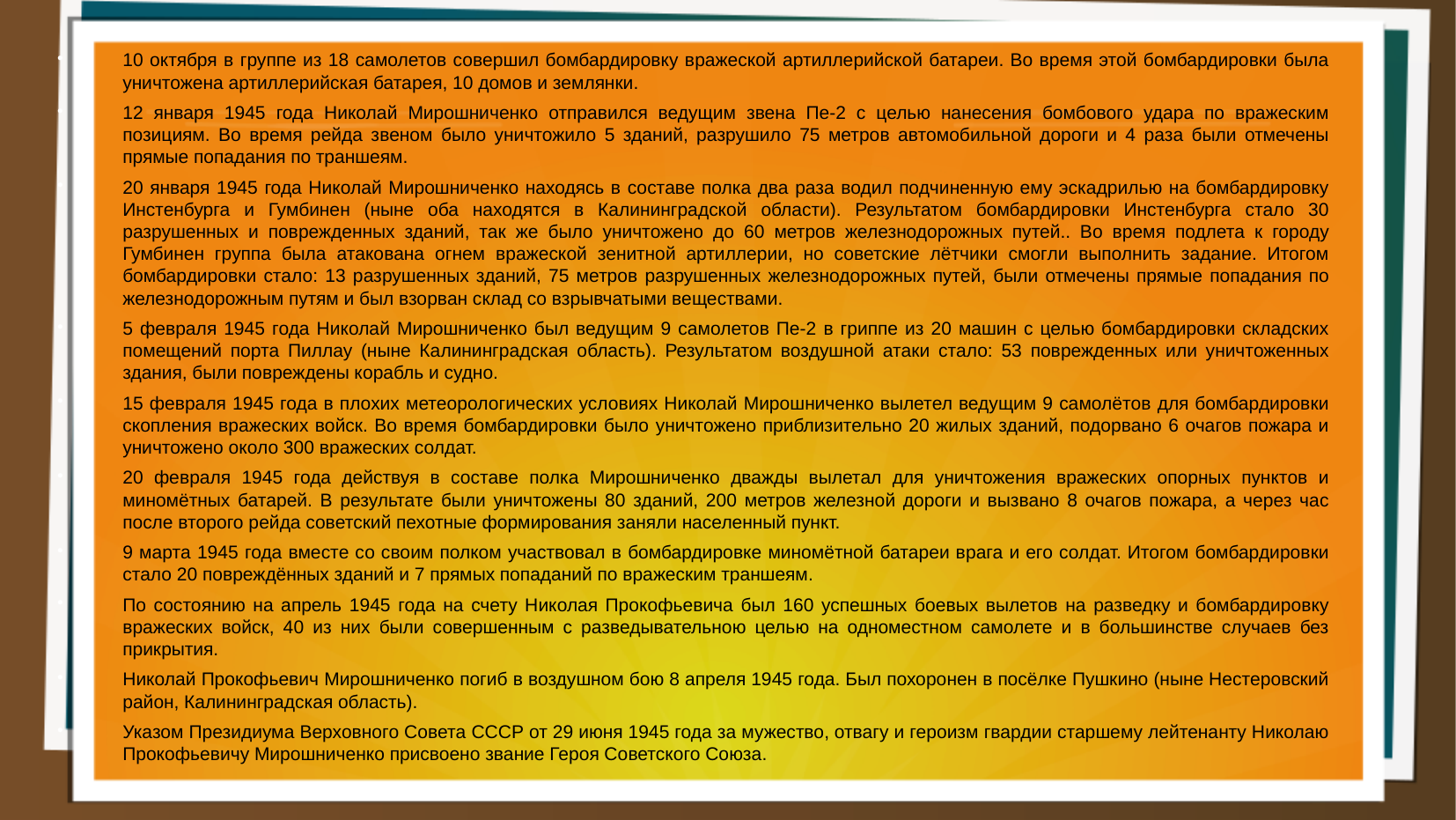

10 октября в группе из 18 самолетов совершил бомбардировку вражеской артиллерийской батареи. Во время этой бомбардировки была уничтожена артиллерийская батарея, 10 домов и землянки.
12 января 1945 года Николай Мирошниченко отправился ведущим звена Пе-2 с целью нанесения бомбового удара по вражеским позициям. Во время рейда звеном было уничтожило 5 зданий, разрушило 75 метров автомобильной дороги и 4 раза были отмечены прямые попадания по траншеям.
20 января 1945 года Николай Мирошниченко находясь в составе полка два раза водил подчиненную ему эскадрилью на бомбардировку Инстенбурга и Гумбинен (ныне оба находятся в Калининградской области). Результатом бомбардировки Инстенбурга стало 30 разрушенных и поврежденных зданий, так же было уничтожено до 60 метров железнодорожных путей.. Во время подлета к городу Гумбинен группа была атакована огнем вражеской зенитной артиллерии, но советские лётчики смогли выполнить задание. Итогом бомбардировки стало: 13 разрушенных зданий, 75 метров разрушенных железнодорожных путей, были отмечены прямые попадания по железнодорожным путям и был взорван склад со взрывчатыми веществами.
5 февраля 1945 года Николай Мирошниченко был ведущим 9 самолетов Пе-2 в гриппе из 20 машин с целью бомбардировки складских помещений порта Пиллау (ныне Калининградская область). Результатом воздушной атаки стало: 53 поврежденных или уничтоженных здания, были повреждены корабль и судно.
15 февраля 1945 года в плохих метеорологических условиях Николай Мирошниченко вылетел ведущим 9 самолётов для бомбардировки скопления вражеских войск. Во время бомбардировки было уничтожено приблизительно 20 жилых зданий, подорвано 6 очагов пожара и уничтожено около 300 вражеских солдат.
20 февраля 1945 года действуя в составе полка Мирошниченко дважды вылетал для уничтожения вражеских опорных пунктов и миномётных батарей. В результате были уничтожены 80 зданий, 200 метров железной дороги и вызвано 8 очагов пожара, а через час после второго рейда советский пехотные формирования заняли населенный пункт.
9 марта 1945 года вместе со своим полком участвовал в бомбардировке миномётной батареи врага и его солдат. Итогом бомбардировки стало 20 повреждённых зданий и 7 прямых попаданий по вражеским траншеям.
По состоянию на апрель 1945 года на счету Николая Прокофьевича был 160 успешных боевых вылетов на разведку и бомбардировку вражеских войск, 40 из них были совершенным с разведывательною целью на одноместном самолете и в большинстве случаев без прикрытия.
Николай Прокофьевич Мирошниченко погиб в воздушном бою 8 апреля 1945 года. Был похоронен в посёлке Пушкино (ныне Нестеровский район, Калининградская область).
Указом Президиума Верховного Совета СССР от 29 июня 1945 года за мужество, отвагу и героизм гвардии старшему лейтенанту Николаю Прокофьевичу Мирошниченко присвоено звание Героя Советского Союза.